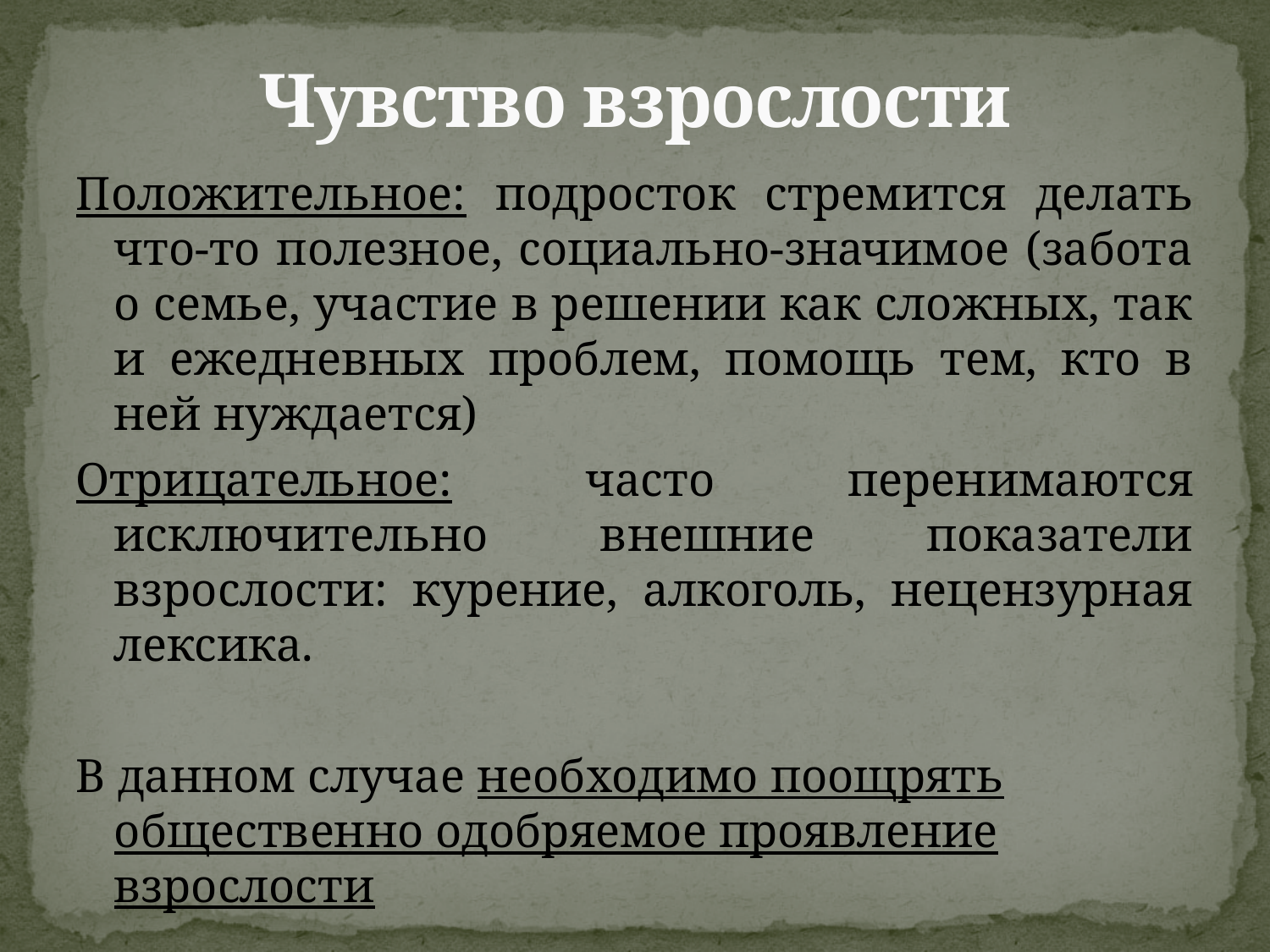

# Чувство взрослости
Положительное: подросток стремится делать что-то полезное, социально-значимое (забота о семье, участие в решении как сложных, так и ежедневных проблем, помощь тем, кто в ней нуждается)
Отрицательное: часто перенимаются исключительно внешние показатели взрослости: курение, алкоголь, нецензурная лексика.

В данном случае необходимо поощрять общественно одобряемое проявление взрослости